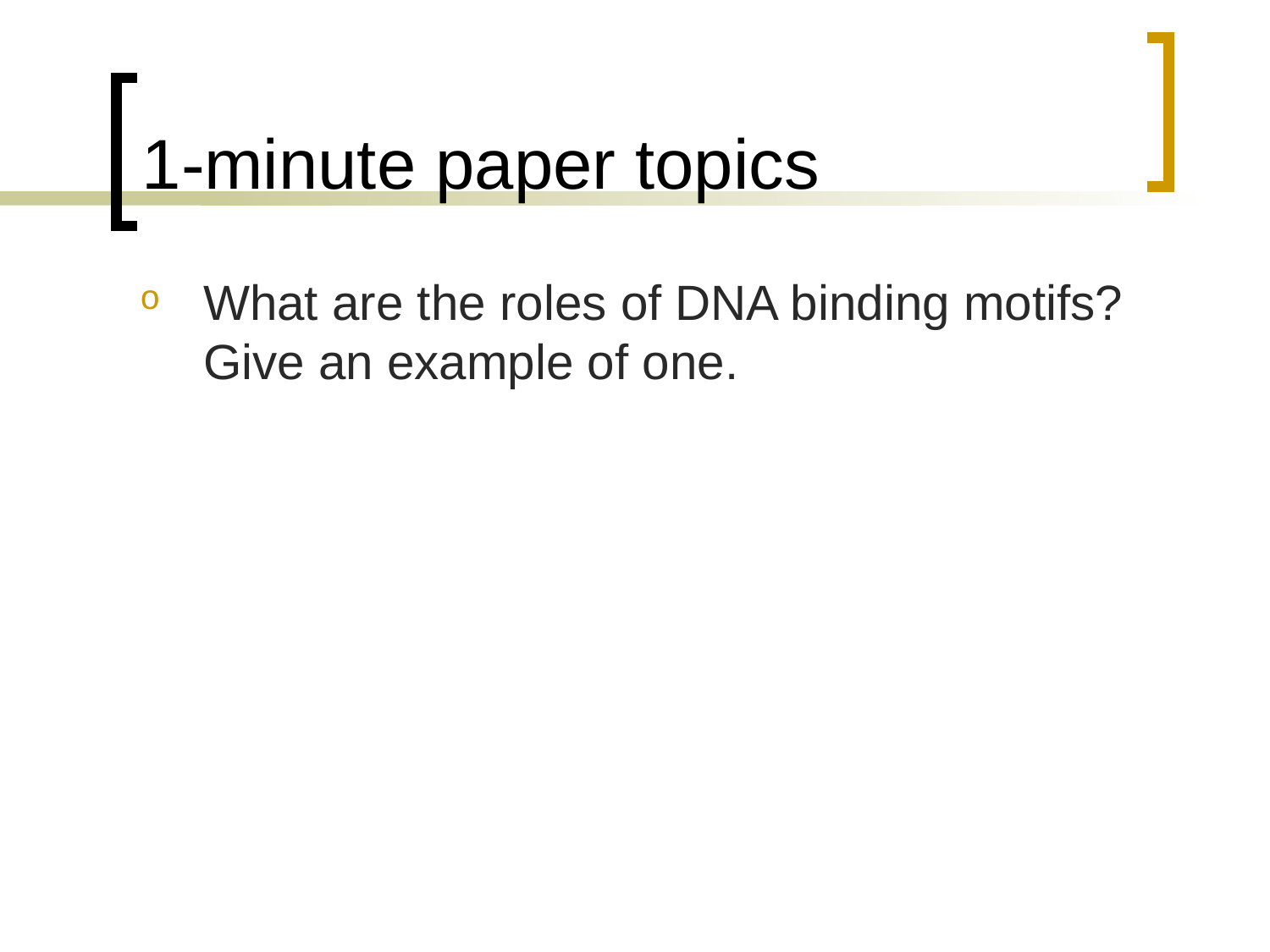

# 1-minute paper topics
What are the roles of DNA binding motifs? Give an example of one.